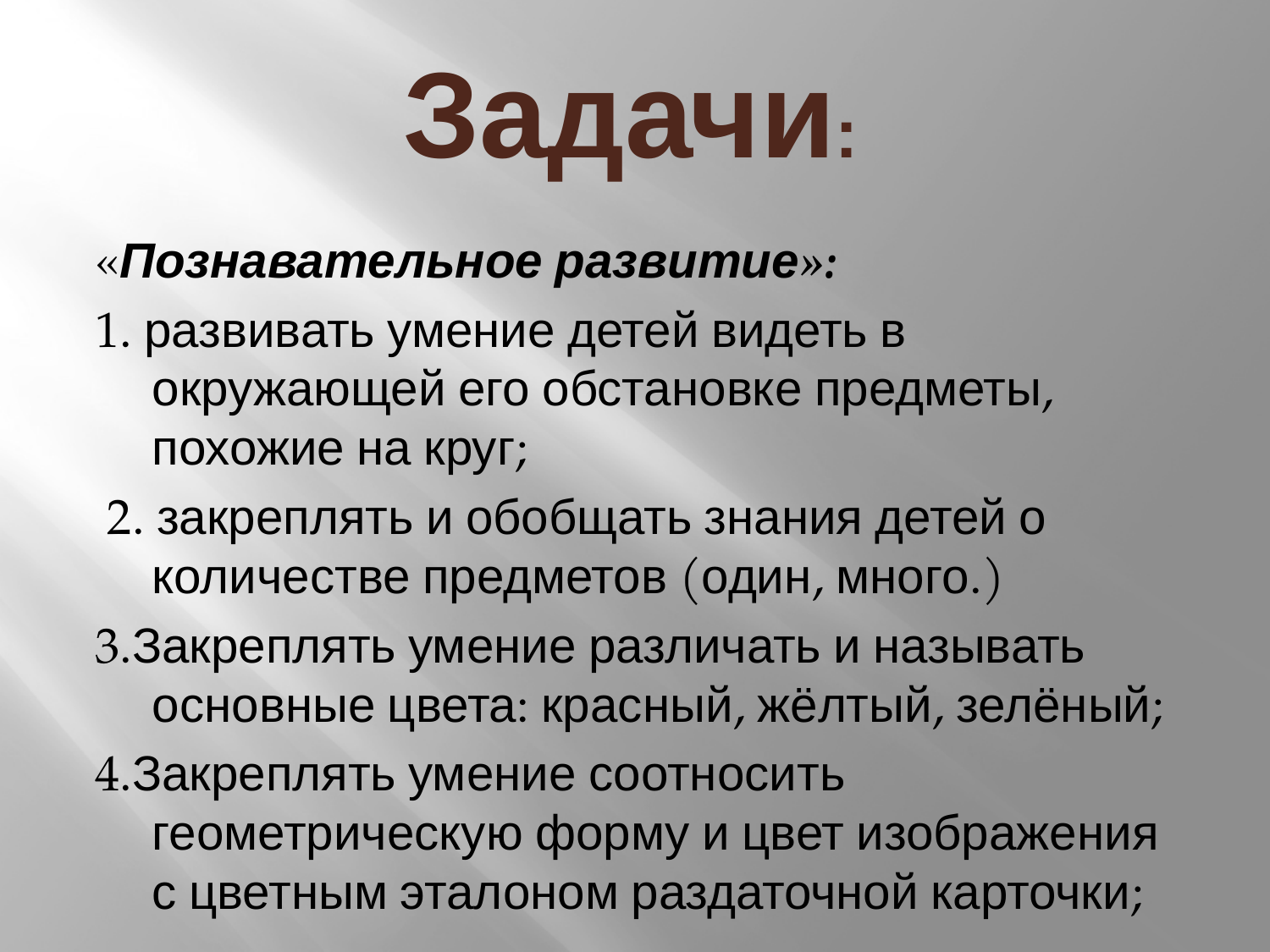

# Задачи:
«Познавательное развитие»:
1. развивать умение детей видеть в окружающей его обстановке предметы, похожие на круг;
 2. закреплять и обобщать знания детей о количестве предметов (один, много.)
3.Закреплять умение различать и называть основные цвета: красный, жёлтый, зелёный;
4.Закреплять умение соотносить геометрическую форму и цвет изображения с цветным эталоном раздаточной карточки;